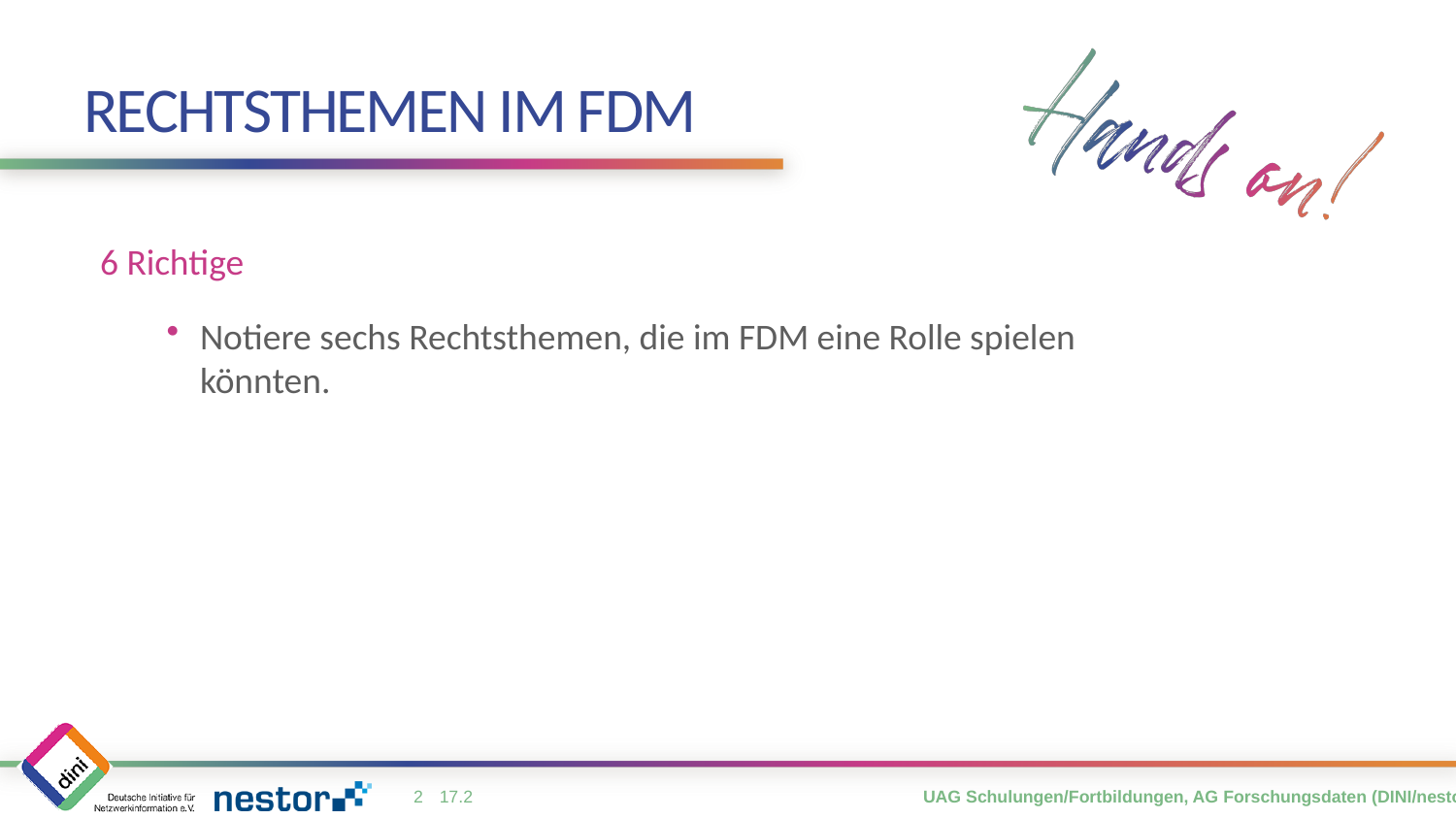

# Rechtsthemen im FDM
6 Richtige
Notiere sechs Rechtsthemen, die im FDM eine Rolle spielen könnten.

2
17.2